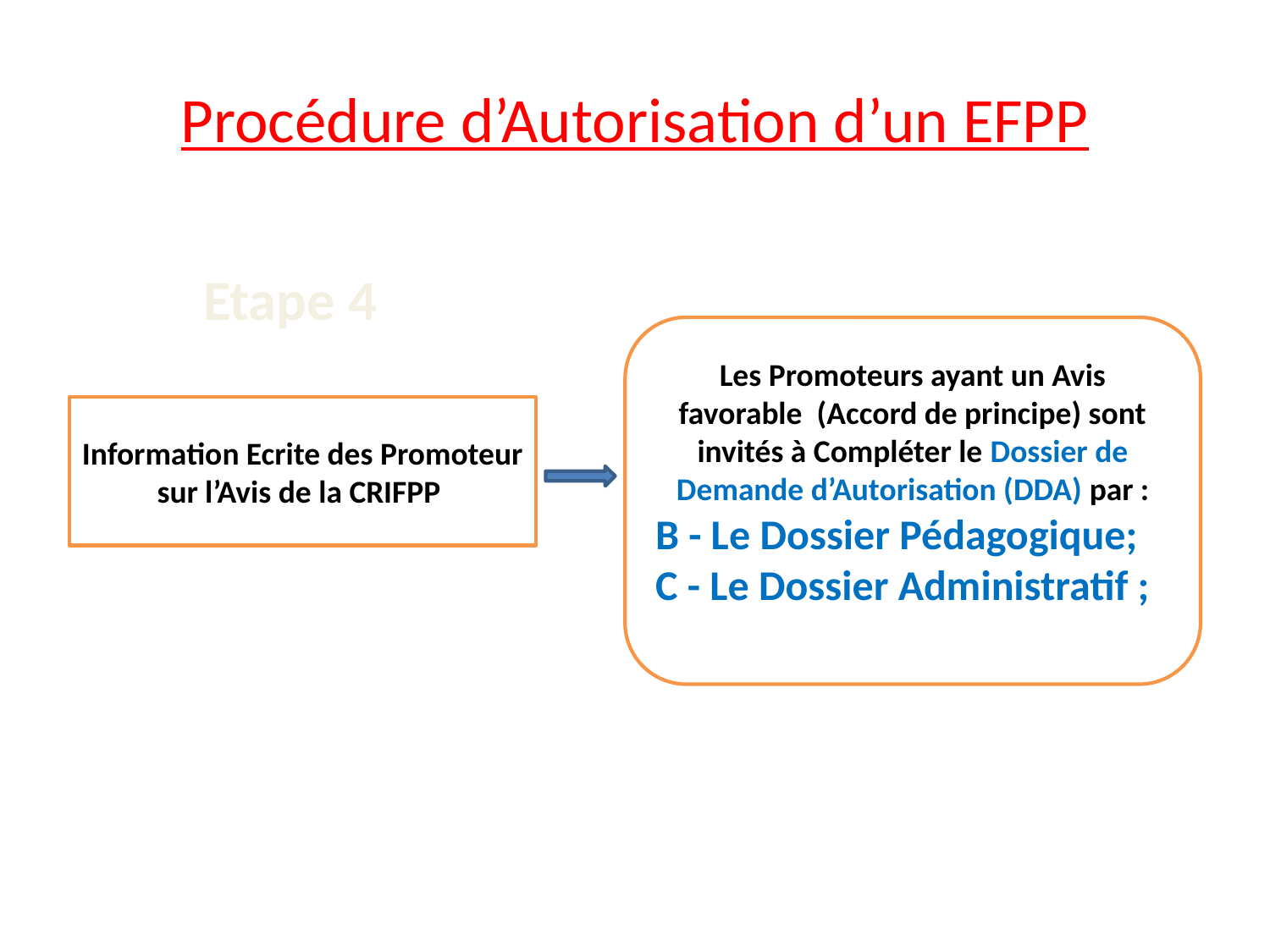

# Procédure d’Autorisation d’un EFPP

          Etape 4
Les Promoteurs ayant un Avis favorable  (Accord de principe) sont invités à Compléter le Dossier de Demande d’Autorisation (DDA) par :
B - Le Dossier Pédagogique;
C - Le Dossier Administratif ;

Information Ecrite des Promoteur sur l’Avis de la CRIFPP